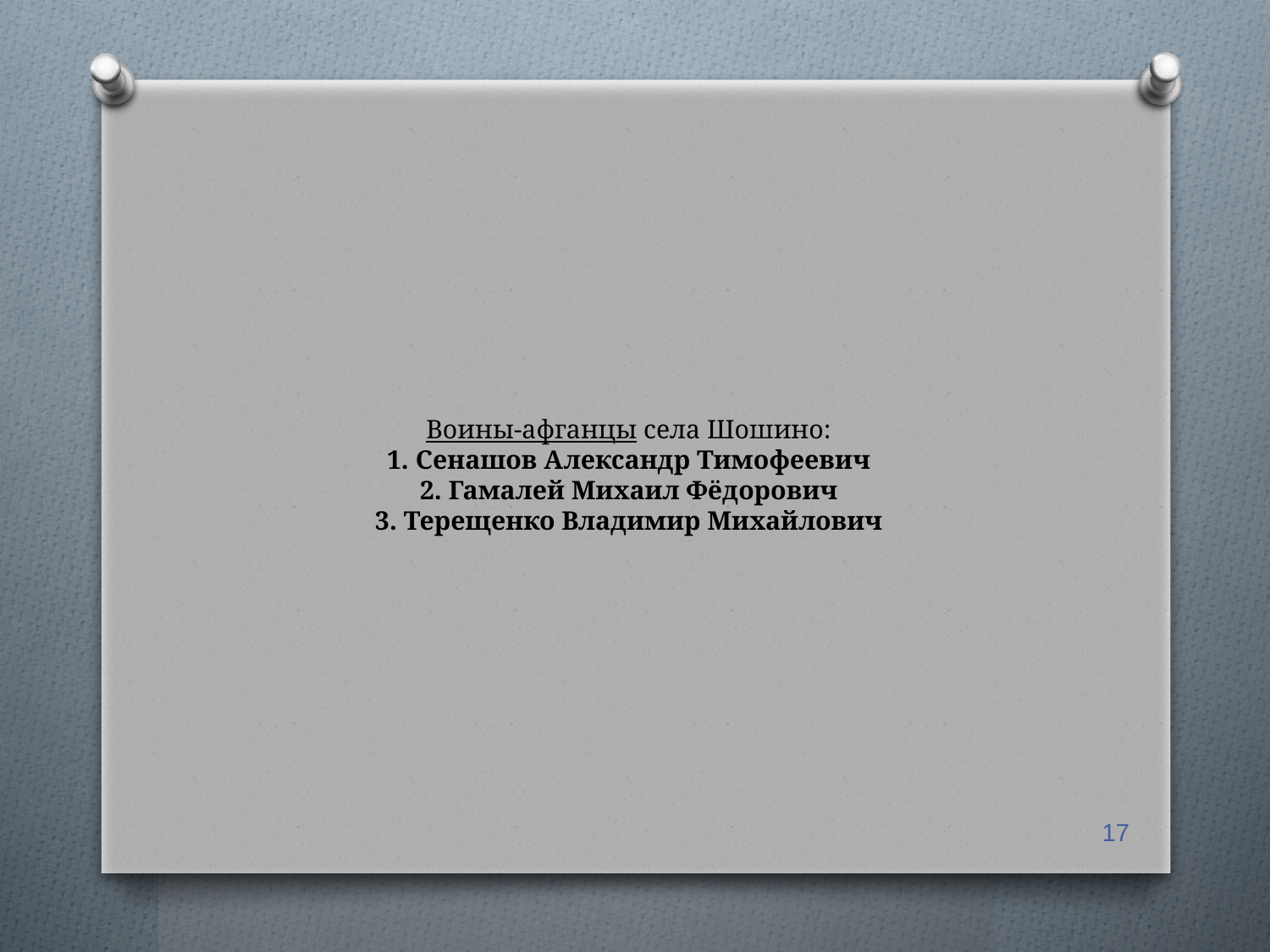

# Воины-афганцы села Шошино: 1. Сенашов Александр Тимофеевич 2. Гамалей Михаил Фёдорович 3. Терещенко Владимир Михайлович
17